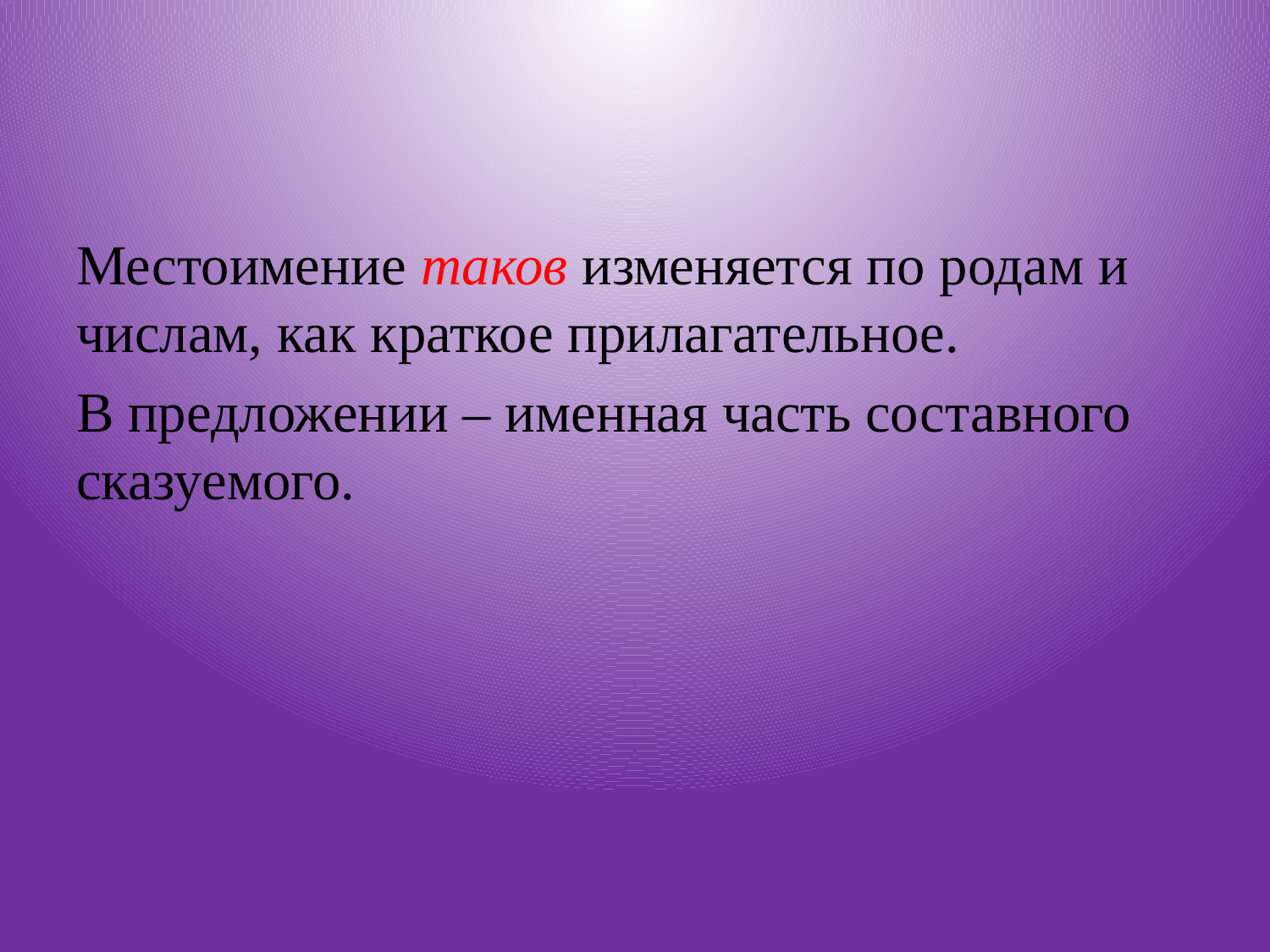

#
Местоимение таков изменяется по родам и числам, как краткое прилагательное.
В предложении – именная часть составного сказуемого.